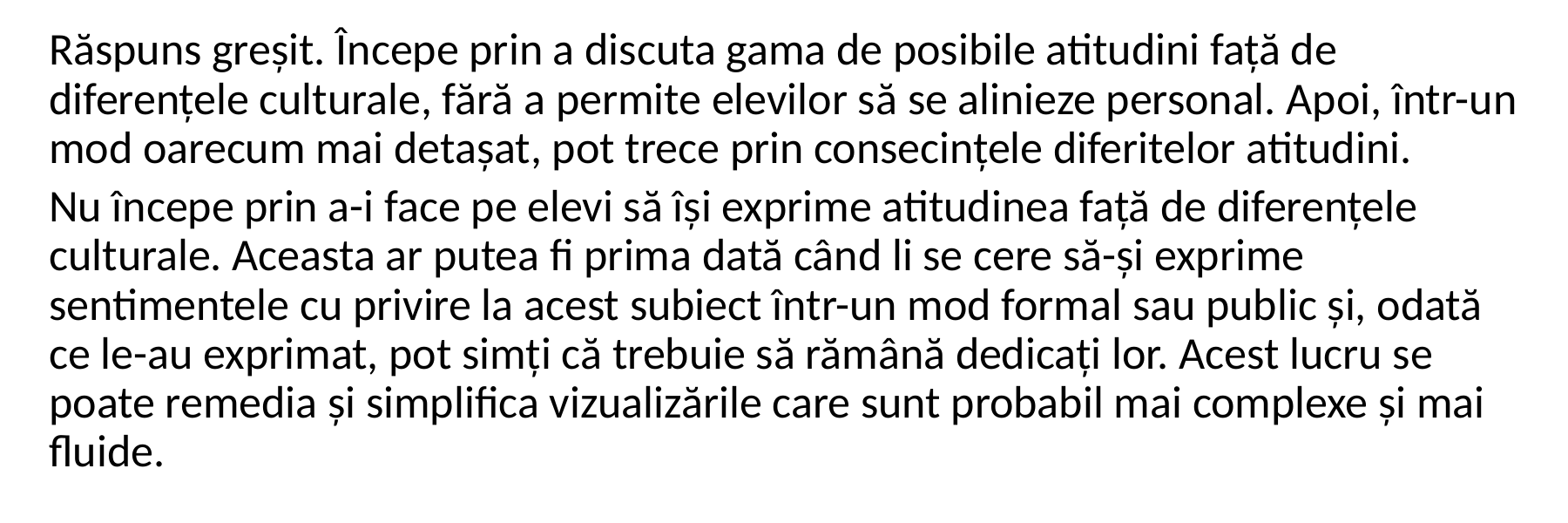

Răspuns greșit. Începe prin a discuta gama de posibile atitudini față de diferențele culturale, fără a permite elevilor să se alinieze personal. Apoi, într-un mod oarecum mai detașat, pot trece prin consecințele diferitelor atitudini.
Nu începe prin a-i face pe elevi să își exprime atitudinea față de diferențele culturale. Aceasta ar putea fi prima dată când li se cere să-și exprime sentimentele cu privire la acest subiect într-un mod formal sau public și, odată ce le-au exprimat, pot simți că trebuie să rămână dedicați lor. Acest lucru se poate remedia și simplifica vizualizările care sunt probabil mai complexe și mai fluide.